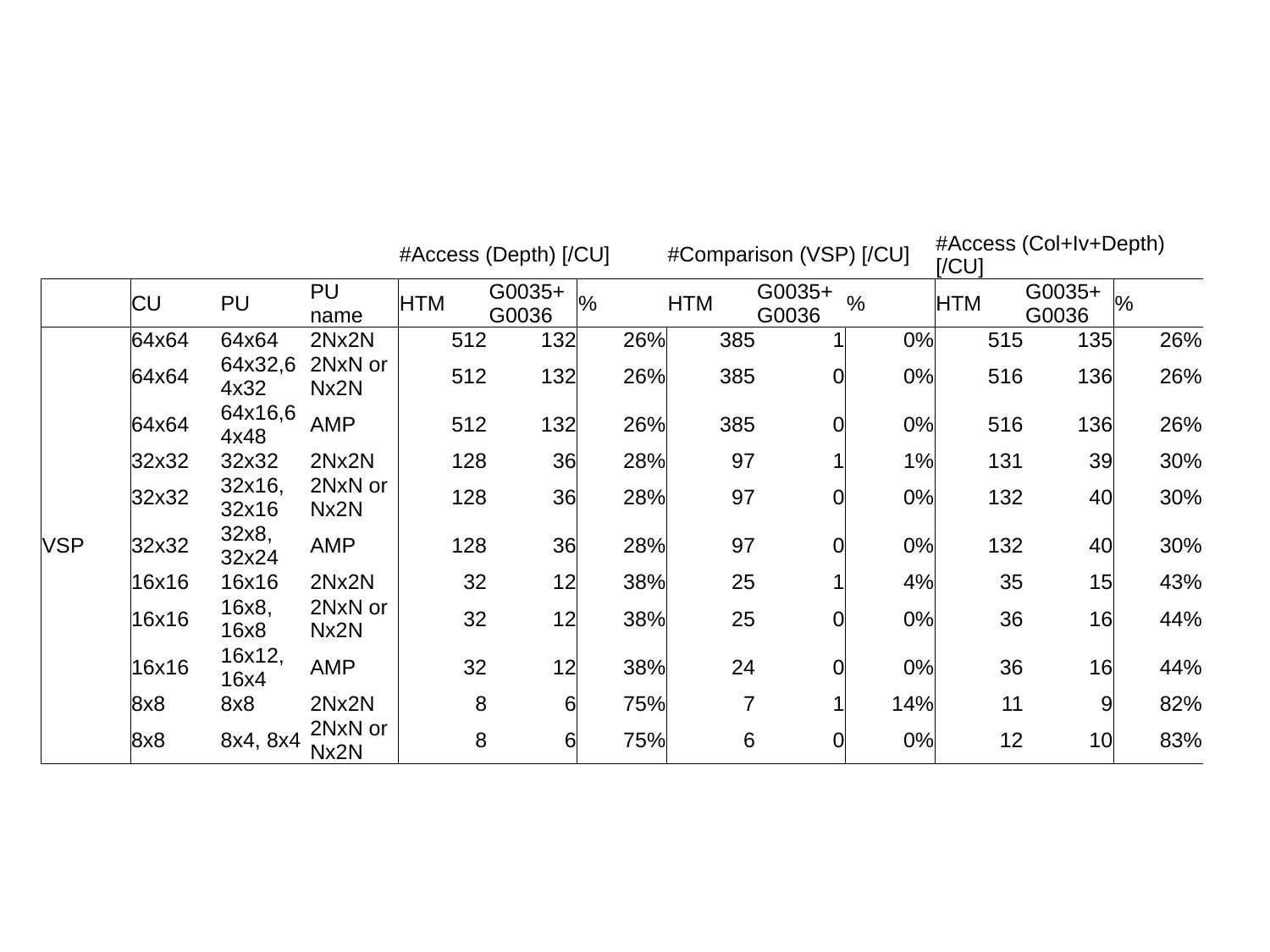

|  |  |  |  | #Access (Depth) [/CU] |  |  | #Comparison (VSP) [/CU] |  |  | #Access (Col+Iv+Depth) [/CU] |  |  |
| --- | --- | --- | --- | --- | --- | --- | --- | --- | --- | --- | --- | --- |
|  | CU | PU | PU name | HTM | G0035+G0036 | % | HTM | G0035+G0036 | % | HTM | G0035+G0036 | % |
| VSP | 64x64 | 64x64 | 2Nx2N | 512 | 132 | 26% | 385 | 1 | 0% | 515 | 135 | 26% |
|  | 64x64 | 64x32,64x32 | 2NxN or Nx2N | 512 | 132 | 26% | 385 | 0 | 0% | 516 | 136 | 26% |
|  | 64x64 | 64x16,64x48 | AMP | 512 | 132 | 26% | 385 | 0 | 0% | 516 | 136 | 26% |
|  | 32x32 | 32x32 | 2Nx2N | 128 | 36 | 28% | 97 | 1 | 1% | 131 | 39 | 30% |
|  | 32x32 | 32x16, 32x16 | 2NxN or Nx2N | 128 | 36 | 28% | 97 | 0 | 0% | 132 | 40 | 30% |
|  | 32x32 | 32x8, 32x24 | AMP | 128 | 36 | 28% | 97 | 0 | 0% | 132 | 40 | 30% |
|  | 16x16 | 16x16 | 2Nx2N | 32 | 12 | 38% | 25 | 1 | 4% | 35 | 15 | 43% |
|  | 16x16 | 16x8, 16x8 | 2NxN or Nx2N | 32 | 12 | 38% | 25 | 0 | 0% | 36 | 16 | 44% |
|  | 16x16 | 16x12, 16x4 | AMP | 32 | 12 | 38% | 24 | 0 | 0% | 36 | 16 | 44% |
|  | 8x8 | 8x8 | 2Nx2N | 8 | 6 | 75% | 7 | 1 | 14% | 11 | 9 | 82% |
|  | 8x8 | 8x4, 8x4 | 2NxN or Nx2N | 8 | 6 | 75% | 6 | 0 | 0% | 12 | 10 | 83% |